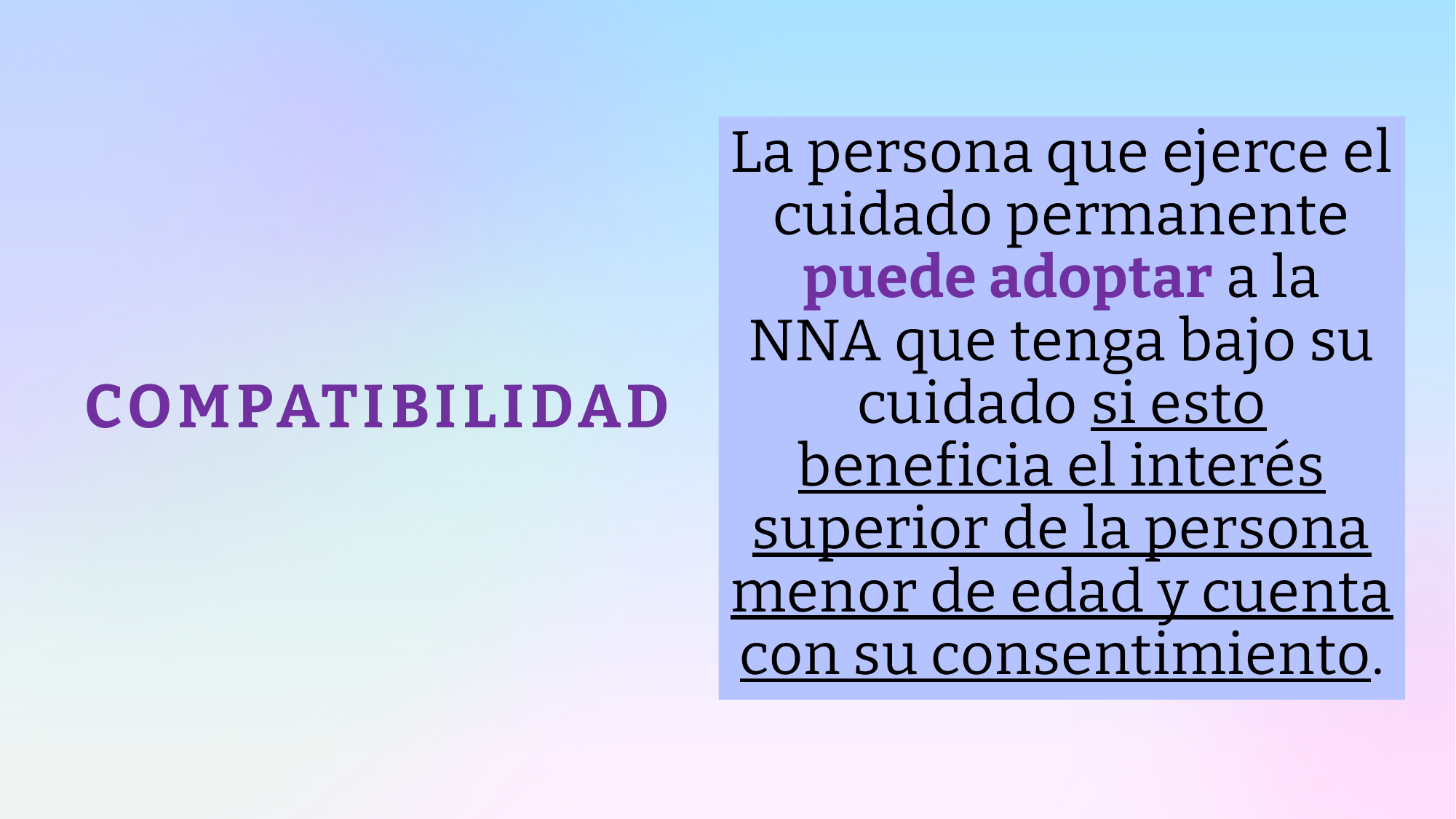

La persona que ejerce el cuidado permanente puede adoptar a la NNA que tenga bajo su cuidado si esto beneficia el interés superior de la persona menor de edad y cuenta con su consentimiento.

# Compatibilidad